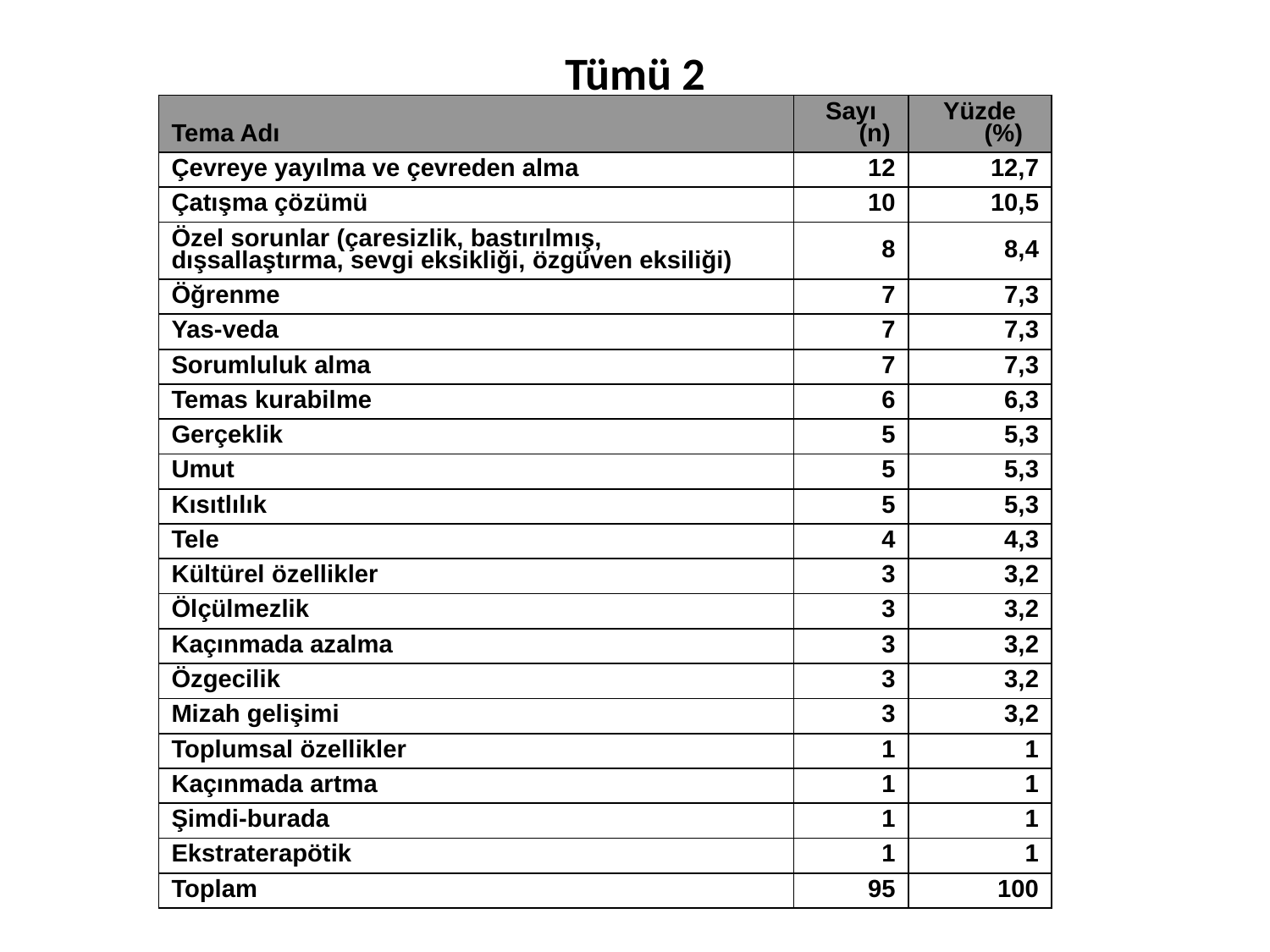

# Tümü 2
| Tema Adı | Sayı (n) | Yüzde (%) |
| --- | --- | --- |
| Çevreye yayılma ve çevreden alma | 12 | 12,7 |
| Çatışma çözümü | 10 | 10,5 |
| Özel sorunlar (çaresizlik, bastırılmış, dışsallaştırma, sevgi eksikliği, özgüven eksiliği) | 8 | 8,4 |
| Öğrenme | 7 | 7,3 |
| Yas-veda | 7 | 7,3 |
| Sorumluluk alma | 7 | 7,3 |
| Temas kurabilme | 6 | 6,3 |
| Gerçeklik | 5 | 5,3 |
| Umut | 5 | 5,3 |
| Kısıtlılık | 5 | 5,3 |
| Tele | 4 | 4,3 |
| Kültürel özellikler | 3 | 3,2 |
| Ölçülmezlik | 3 | 3,2 |
| Kaçınmada azalma | 3 | 3,2 |
| Özgecilik | 3 | 3,2 |
| Mizah gelişimi | 3 | 3,2 |
| Toplumsal özellikler | 1 | 1 |
| Kaçınmada artma | 1 | 1 |
| Şimdi-burada | 1 | 1 |
| Ekstraterapötik | 1 | 1 |
| Toplam | 95 | 100 |